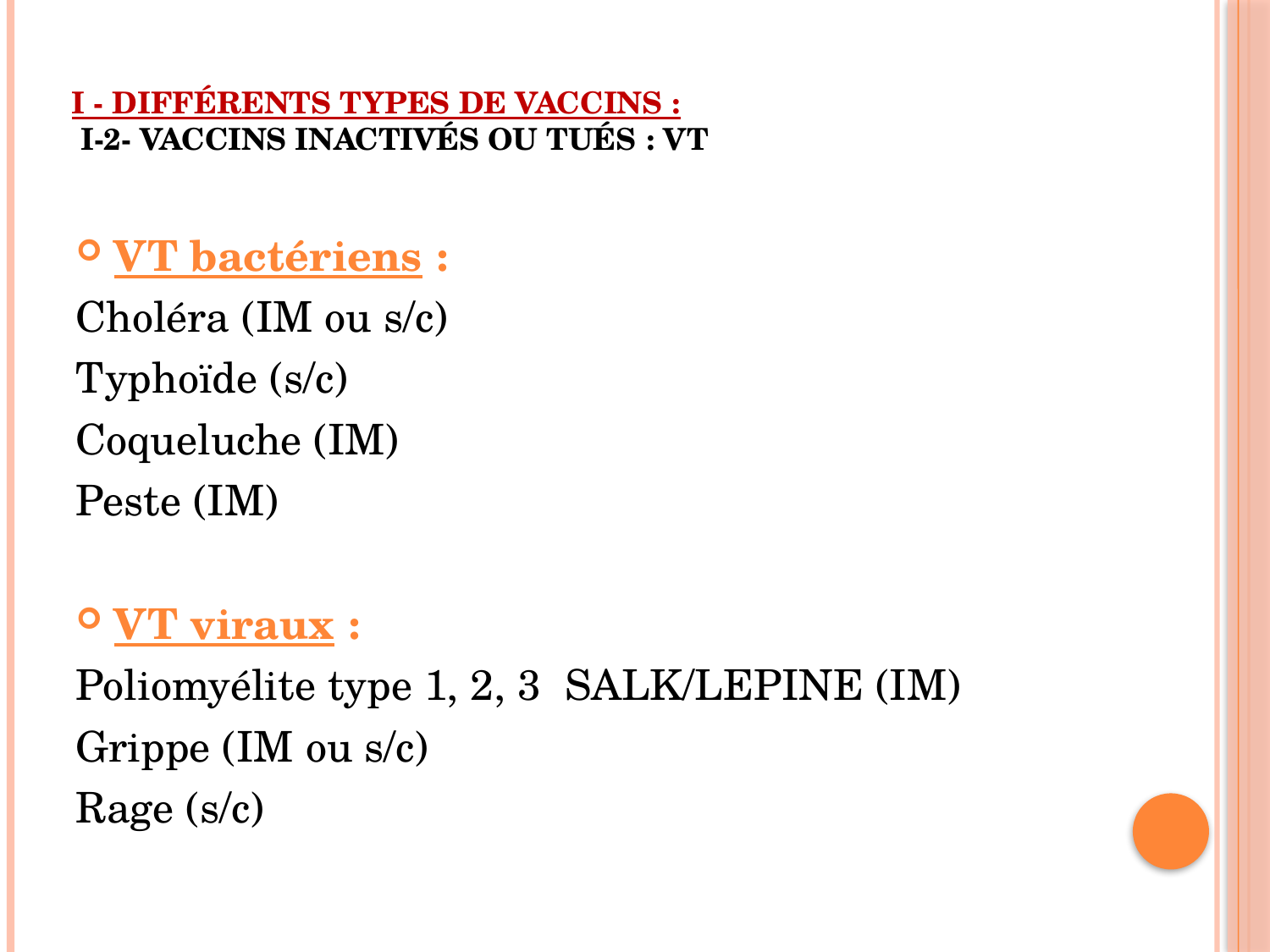

# I - Différents types de vaccins : I-2- Vaccins inactivés ou tués : VT
VT bactériens :
Choléra (IM ou s/c)
Typhoïde (s/c)
Coqueluche (IM)
Peste (IM)

VT viraux :
Poliomyélite type 1, 2, 3  SALK/LEPINE (IM)
Grippe (IM ou s/c)
Rage (s/c)